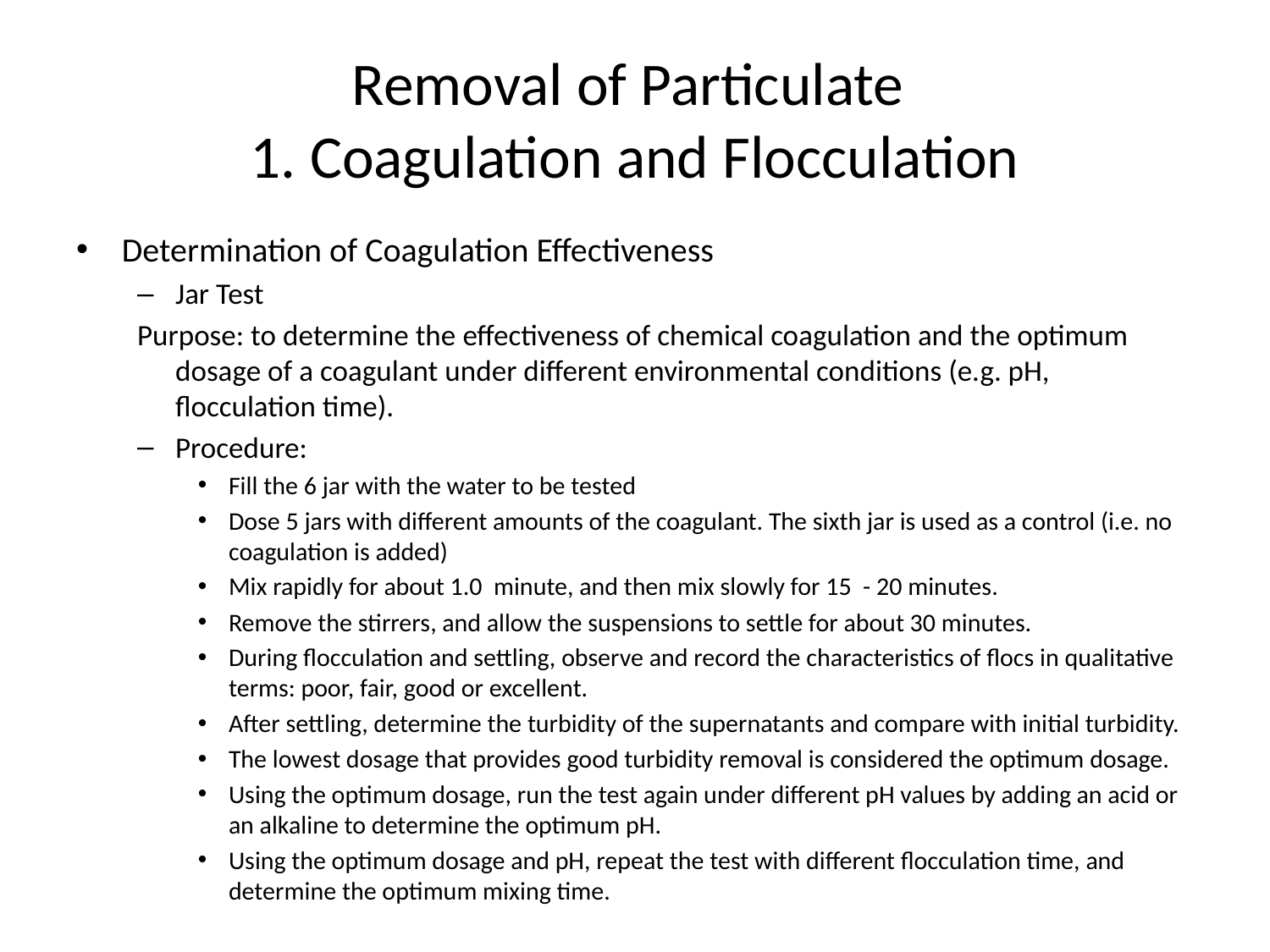

# Removal of Particulate 1. Coagulation and Flocculation
Determination of Coagulation Effectiveness
Jar Test
Purpose: to determine the effectiveness of chemical coagulation and the optimum dosage of a coagulant under different environmental conditions (e.g. pH, flocculation time).
Procedure:
Fill the 6 jar with the water to be tested
Dose 5 jars with different amounts of the coagulant. The sixth jar is used as a control (i.e. no coagulation is added)
Mix rapidly for about 1.0  minute, and then mix slowly for 15  - 20 minutes.
Remove the stirrers, and allow the suspensions to settle for about 30 minutes.
During flocculation and settling, observe and record the characteristics of flocs in qualitative terms: poor, fair, good or excellent.
After settling, determine the turbidity of the supernatants and compare with initial turbidity.
The lowest dosage that provides good turbidity removal is considered the optimum dosage.
Using the optimum dosage, run the test again under different pH values by adding an acid or an alkaline to determine the optimum pH.
Using the optimum dosage and pH, repeat the test with different flocculation time, and determine the optimum mixing time.